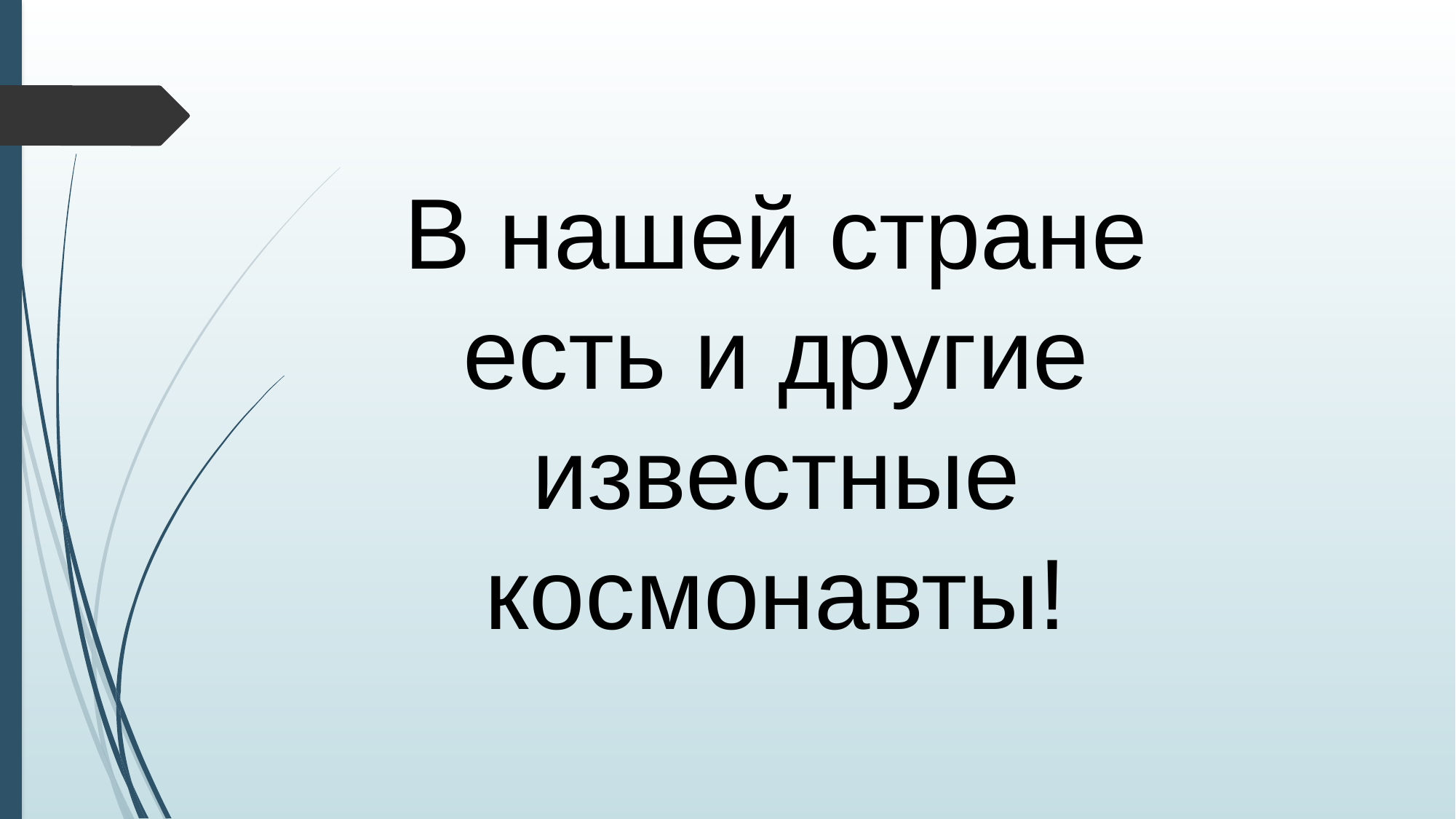

В нашей стране есть и другие известные космонавты!